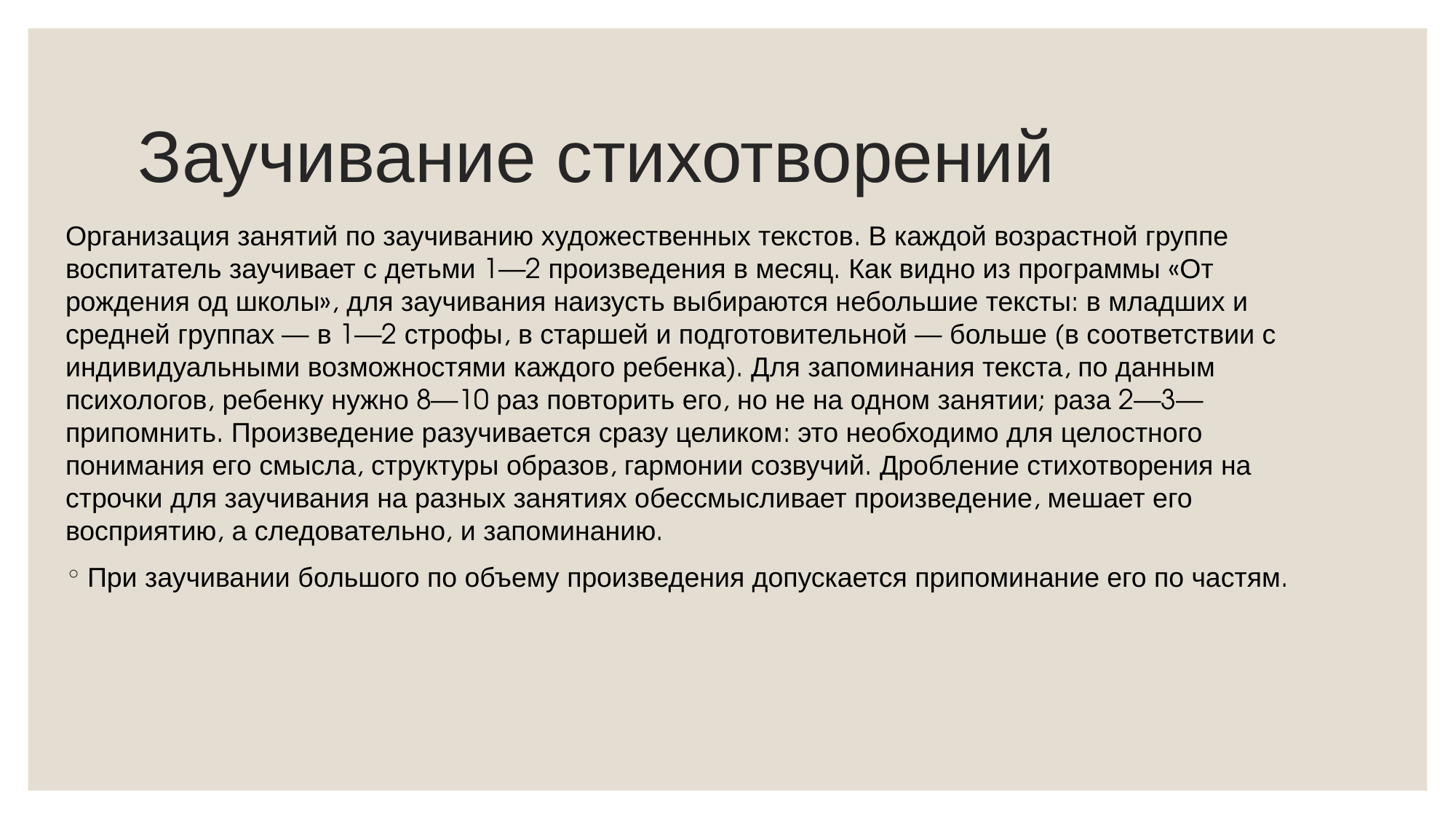

# Заучивание стихотворений
Организация занятий по заучиванию художественных текстов. В каждой возрастной группе воспитатель заучивает с детьми 1—2 произведения в месяц. Как видно из программы «От рождения од школы», для заучивания наизусть выбираются небольшие тексты: в младших и средней группах — в 1—2 строфы, в старшей и подготовительной — больше (в соответствии с индивидуальными возможностями каждого ребенка). Для запоминания текста, по данным психологов, ребенку нужно 8—10 раз повторить его, но не на одном занятии; раза 2—3— припомнить. Произведение разучивается сразу целиком: это необходимо для целостного понимания его смысла, структуры образов, гармонии созвучий. Дробление стихотворения на строчки для заучивания на разных занятиях обессмысливает произведение, мешает его восприятию, а следовательно, и запоминанию.
При заучивании большого по объему произведения допускается припоминание его по частям.